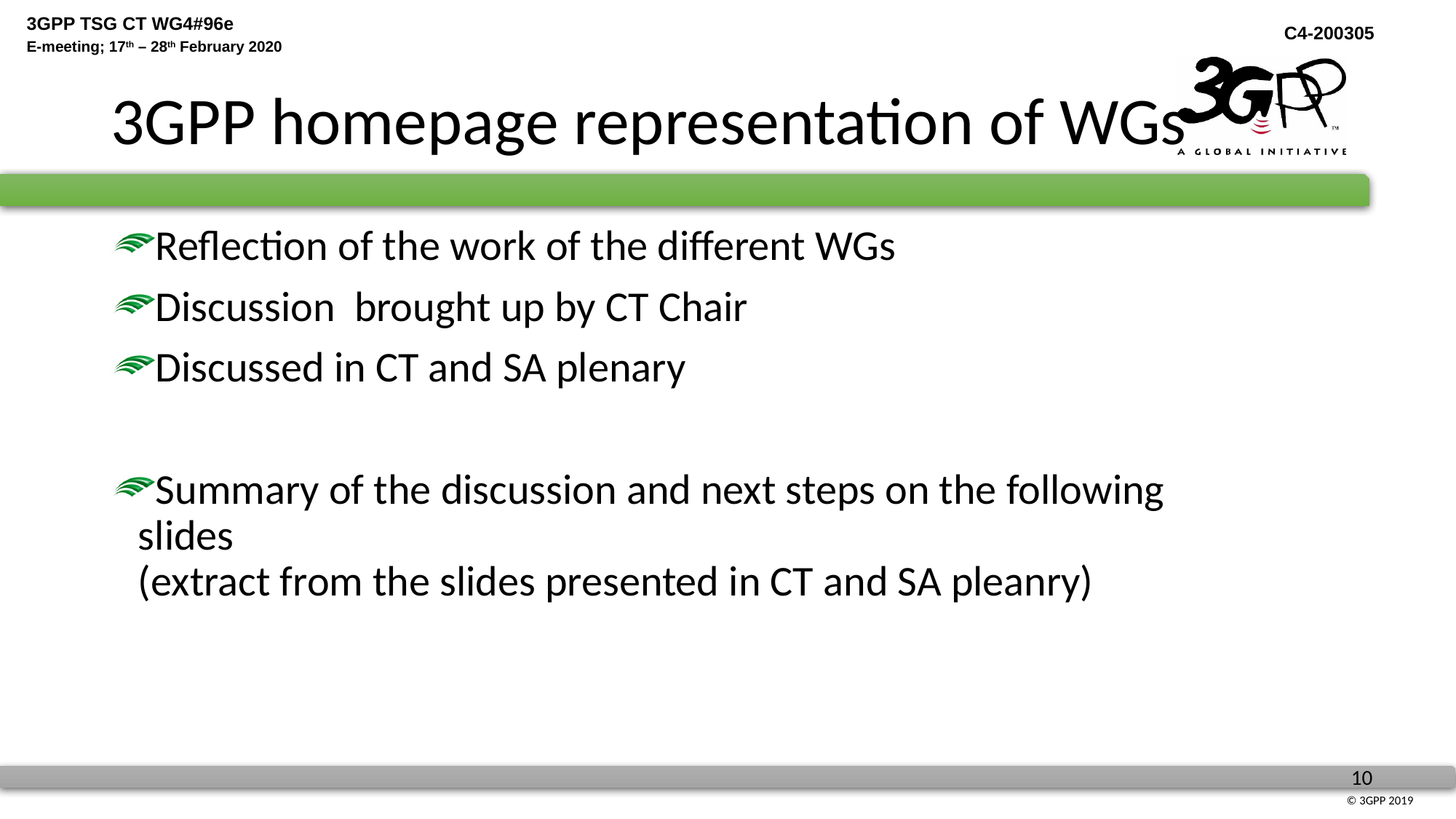

# 3GPP homepage representation of WGs
Reflection of the work of the different WGs
Discussion  brought up by CT Chair
Discussed in CT and SA plenary

Summary of the discussion and next steps on the following slides
(extract from the slides presented in CT and SA pleanry)